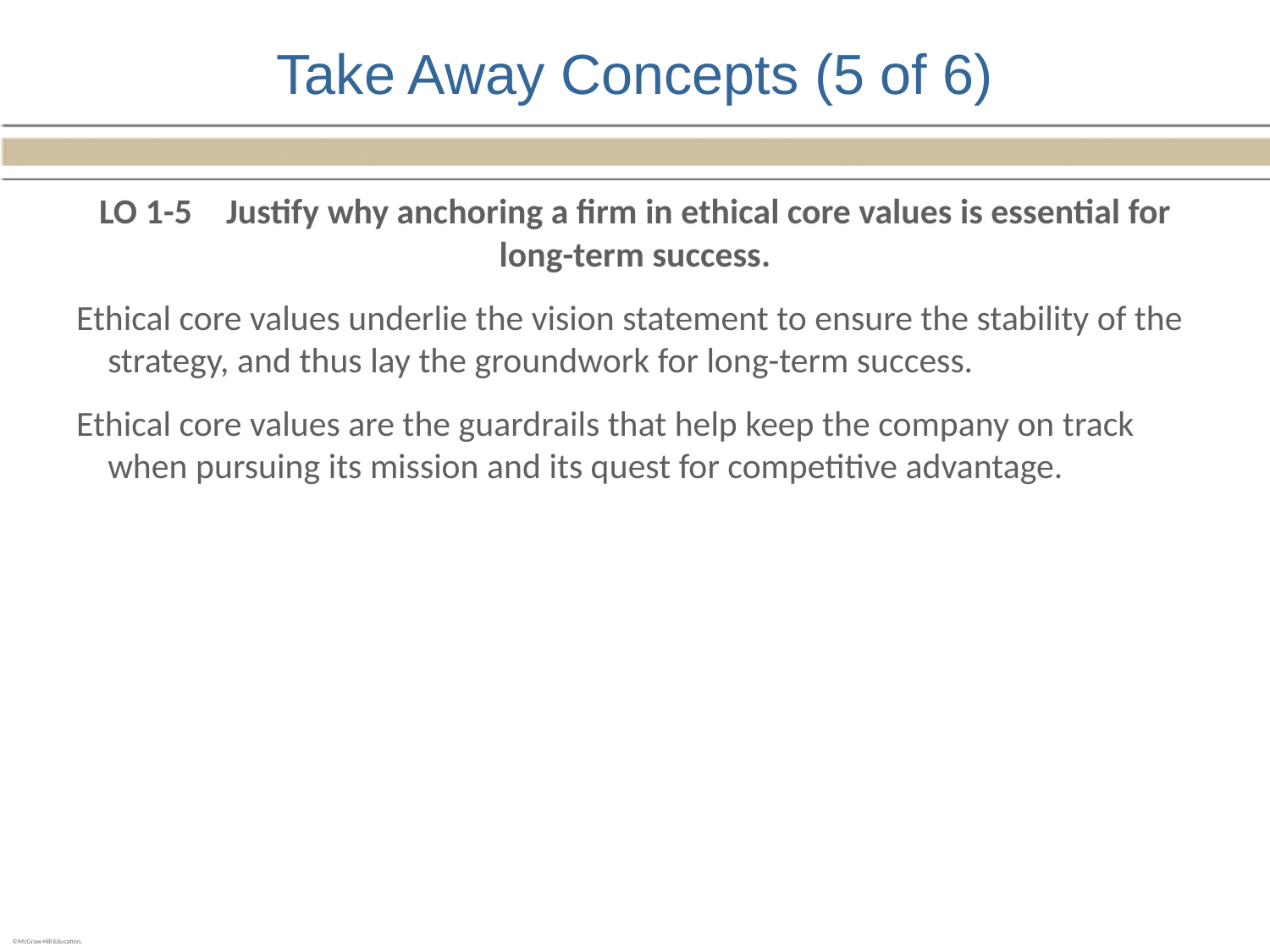

# Take Away Concepts (5 of 6)
LO 1-5	Justify why anchoring a firm in ethical core values is essential for long-term success.
Ethical core values underlie the vision statement to ensure the stability of the strategy, and thus lay the groundwork for long-term success.
Ethical core values are the guardrails that help keep the company on track when pursuing its mission and its quest for competitive advantage.